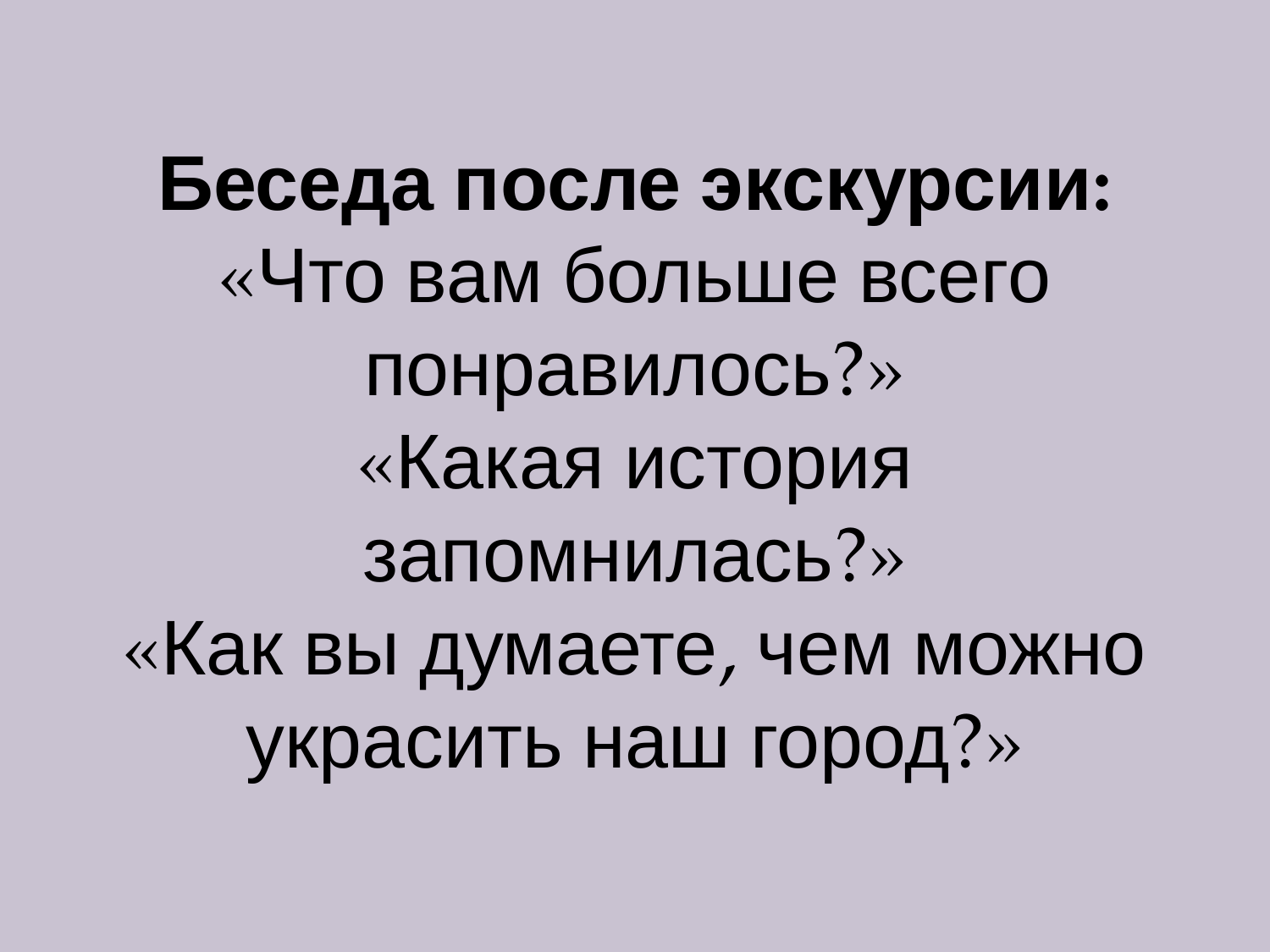

Беседа после экскурсии:
«Что вам больше всего понравилось?»
«Какая история запомнилась?»
«Как вы думаете, чем можно украсить наш город?»